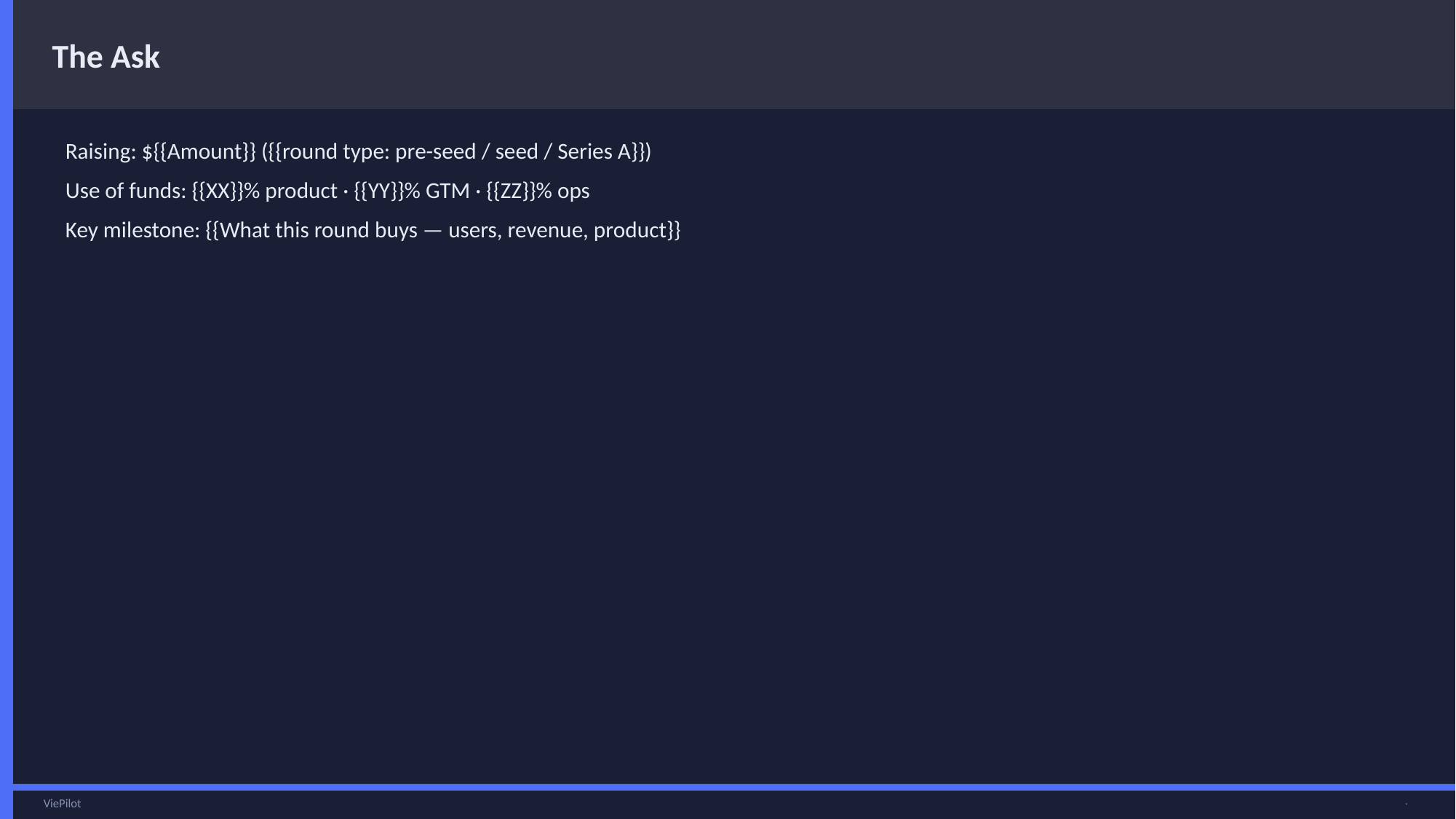

The Ask
Raising: ${{Amount}} ({{round type: pre-seed / seed / Series A}})
Use of funds: {{XX}}% product · {{YY}}% GTM · {{ZZ}}% ops
Key milestone: {{What this round buys — users, revenue, product}}